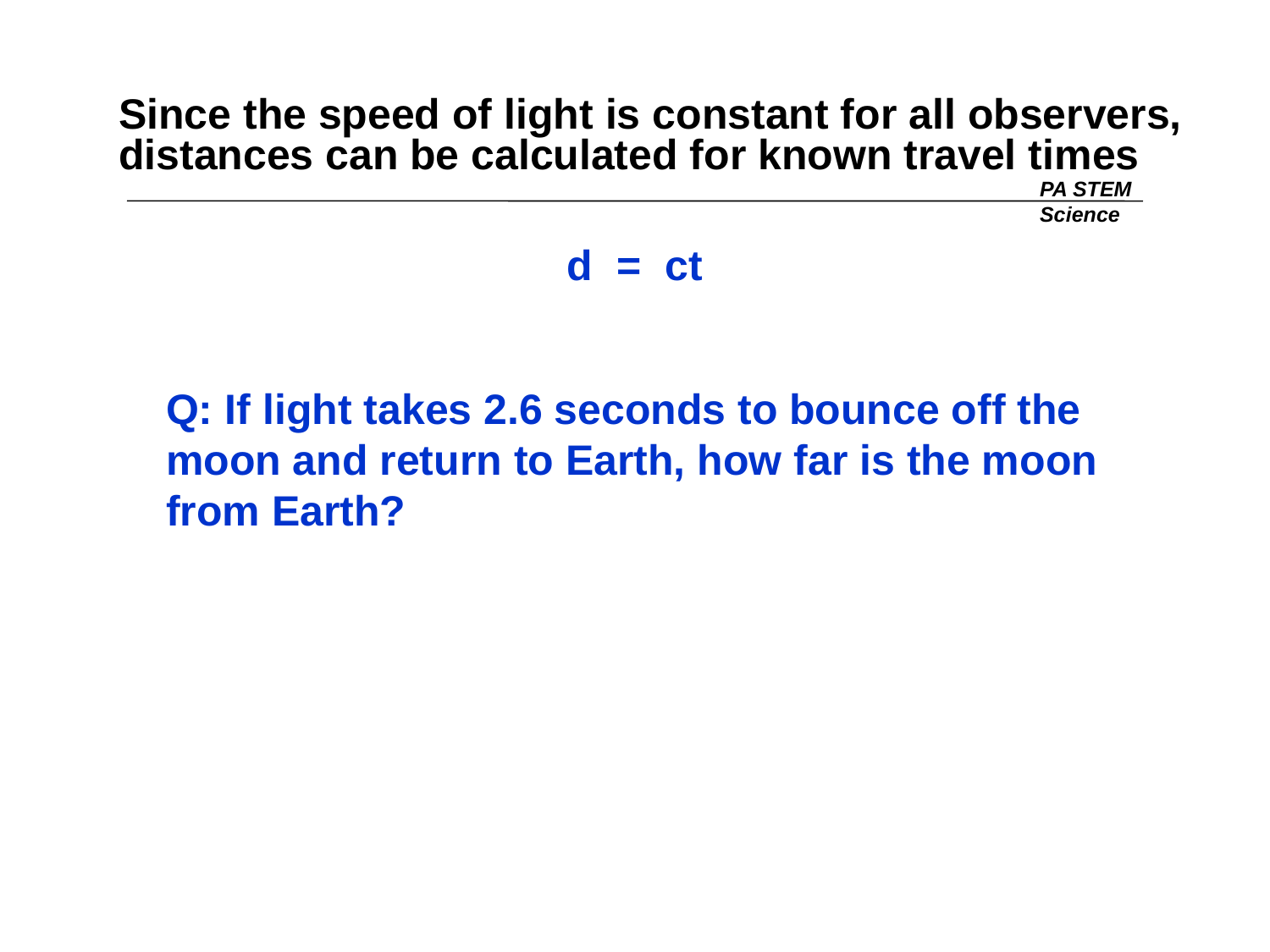

# Since the speed of light is constant for all observers, distances can be calculated for known travel times
PA STEM
Science

d  =  ct

Q: If light takes 2.6 seconds to bounce off the moon and return to Earth, how far is the moon from Earth?